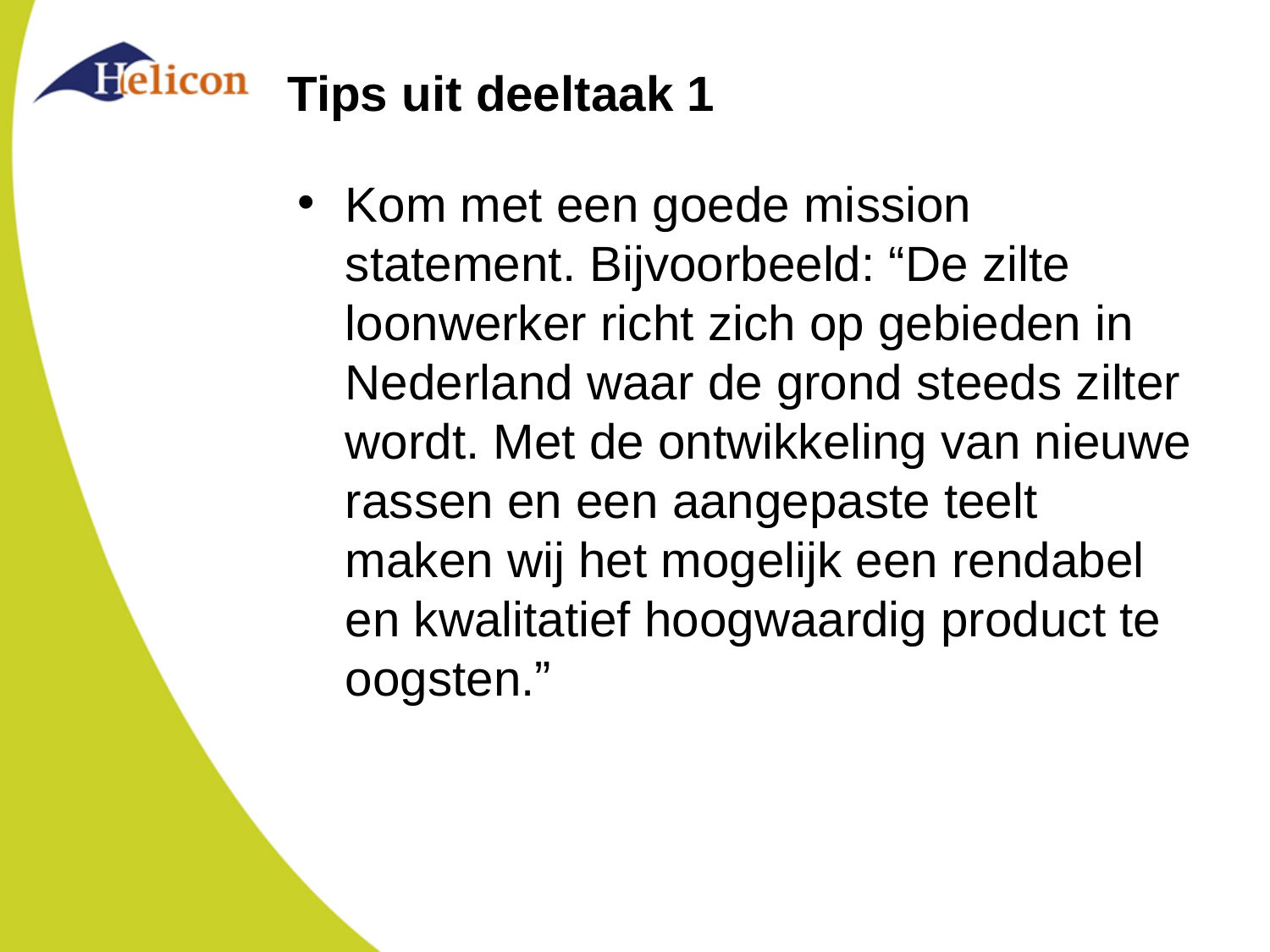

# Tips uit deeltaak 1
Kom met een goede mission statement. Bijvoorbeeld: “De zilte loonwerker richt zich op gebieden in Nederland waar de grond steeds zilter wordt. Met de ontwikkeling van nieuwe rassen en een aangepaste teelt maken wij het mogelijk een rendabel en kwalitatief hoogwaardig product te oogsten.”